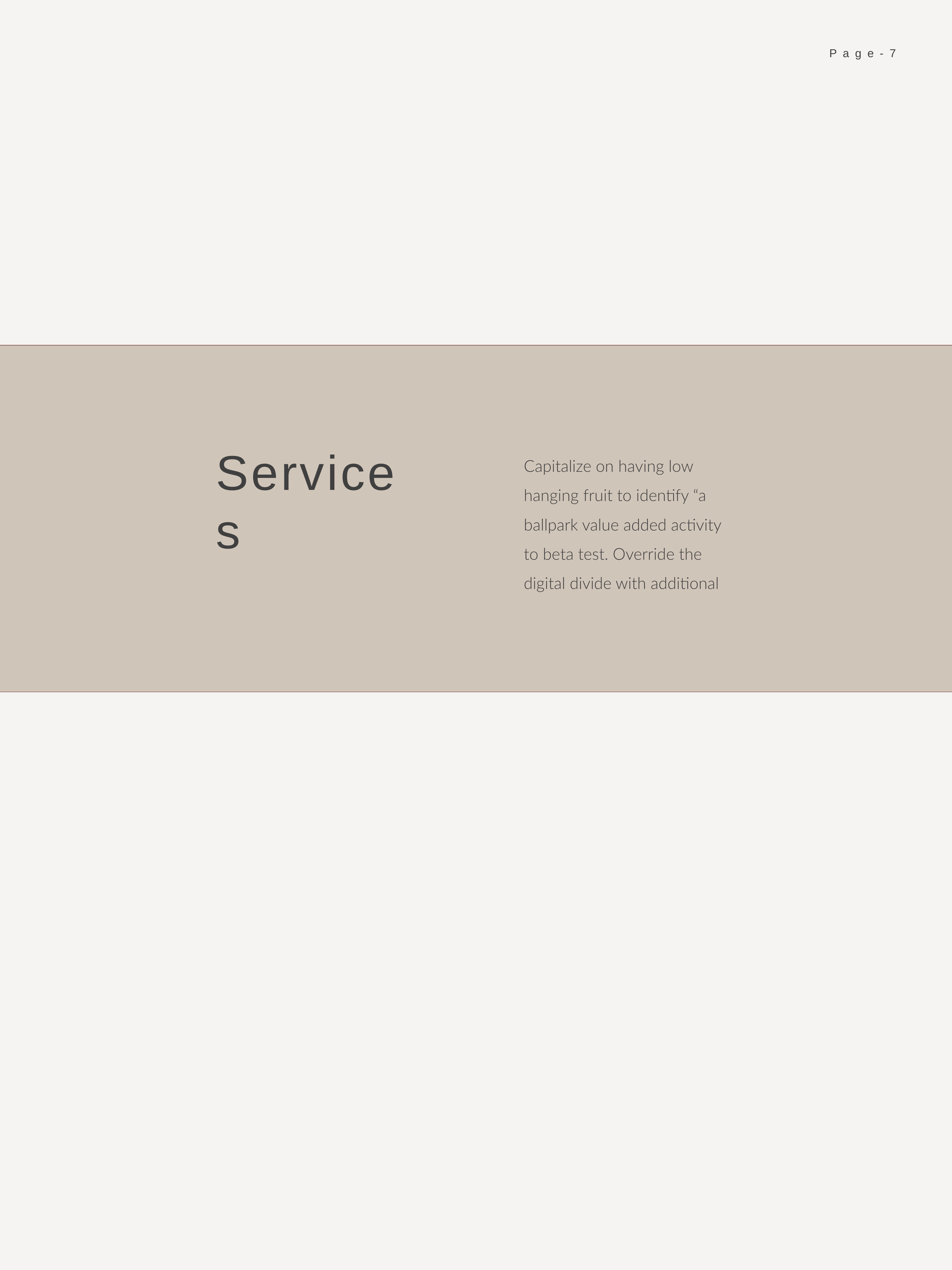

Page-7
GEMINI

Services
Capitalize on having low hanging fruit to identify “a ballpark value added activity to beta test. Override the digital divide with additional